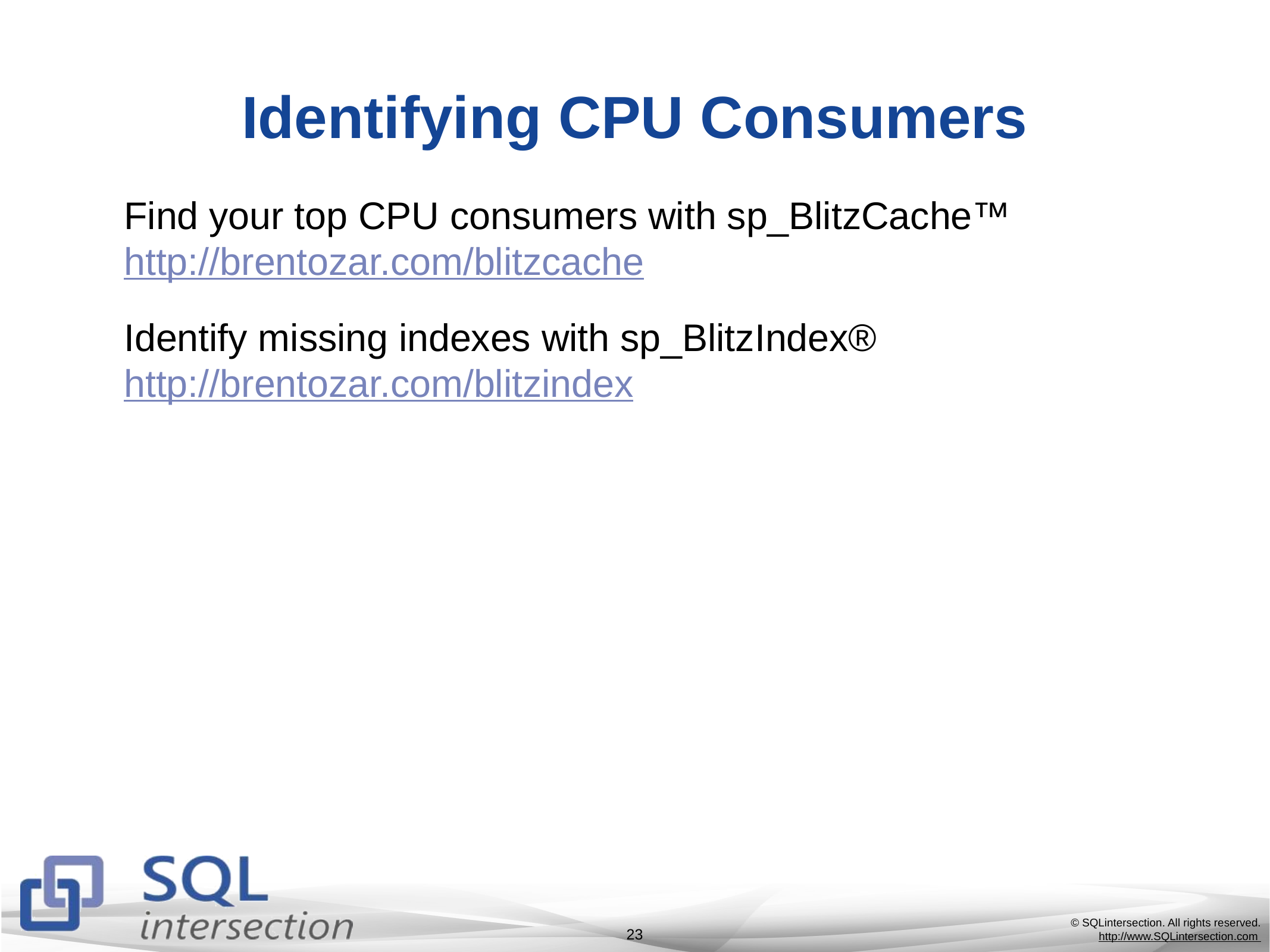

# Identifying CPU Consumers
Find your top CPU consumers with sp_BlitzCache™
http://brentozar.com/blitzcache
Identify missing indexes with sp_BlitzIndex®
http://brentozar.com/blitzindex